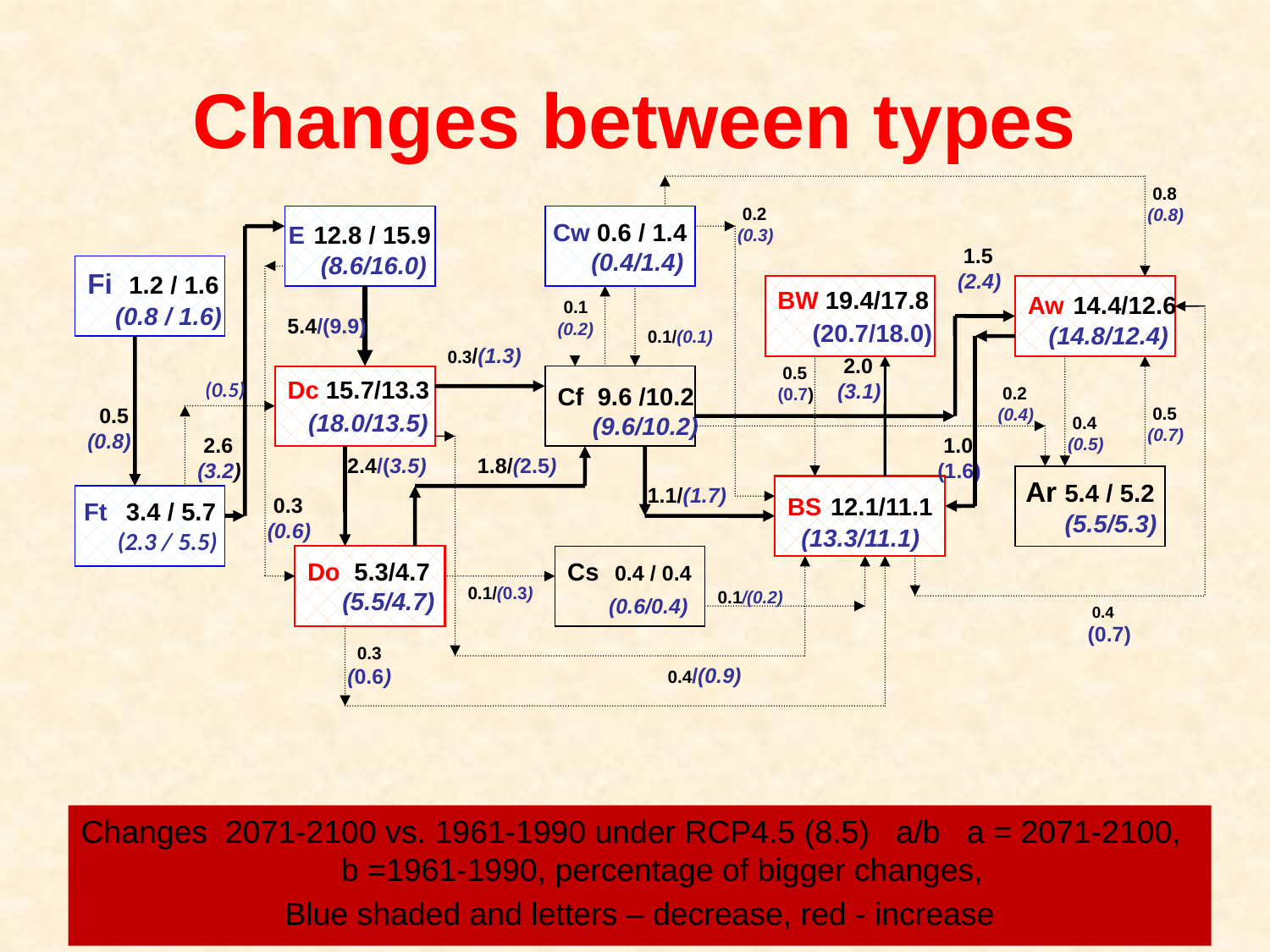

Changes between types

 0.8
(0.8)

 0.2
(0.3)

E 12.8 / 15.9
    (8.6/16.0)

Cw 0.6 / 1.4
     (0.4/1.4)

 1.5
(2.4)
Fi  1.2 / 1.6
    (0.8 / 1.6)

BW 19.4/17.8
     (20.7/18.0)
Aw 14.4/12.6
   (14.8/12.4)

 0.1
(0.2)

5.4/(9.9)

0.1/(0.1)

0.3/(1.3)

 2.0
(3.1)

 0.5
(0.7)

Dc 15.7/13.3
   (18.0/13.5)

Cf  9.6 /10.2
     (9.6/10.2)

(0.5)
 0.2
(0.4)

  0.5
(0.8)
 0.5
(0.7)

 0.4
(0.5)

 2.6
(3.2)

 1.0
(1.6)

2.4/(3.5)

1.8/(2.5)

Ar 5.4 / 5.2
      (5.5/5.3)
1.1/(1.7)

BS 12.1/11.1
  (13.3/11.1)

Ft   3.4 / 5.7
     (2.3 / 5.5)
 0.3
(0.6)

Do  5.3/4.7
     (5.5/4.7)
Cs  0.4 / 0.4
       (0.6/0.4)

0.1/(0.3)
0.1/(0.2)

 0.4
(0.7)

  0.3
(0.6)

0.4/(0.9)

Changes  2071-2100 vs. 1961-1990 under RCP4.5 (8.5)   a/b   a = 2071-2100,        b =1961-1990, percentage of bigger changes,
Blue shaded and letters – decrease, red - increase